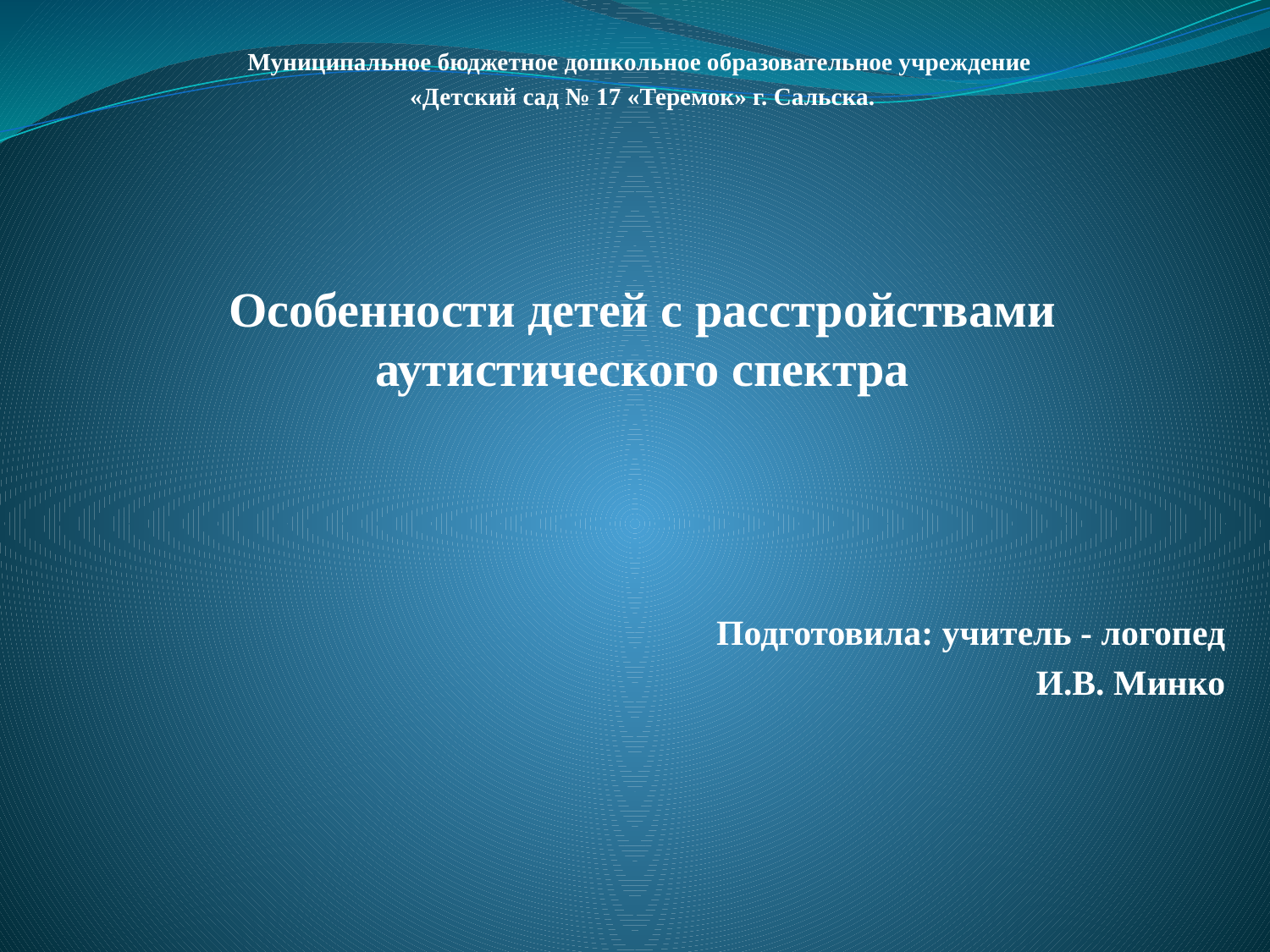

Муниципальное бюджетное дошкольное образовательное учреждение
«Детский сад № 17 «Теремок» г. Сальска.

Особенности детей с расстройствами аутистического спектра

Подготовила: учитель - логопед
И.В. Минко